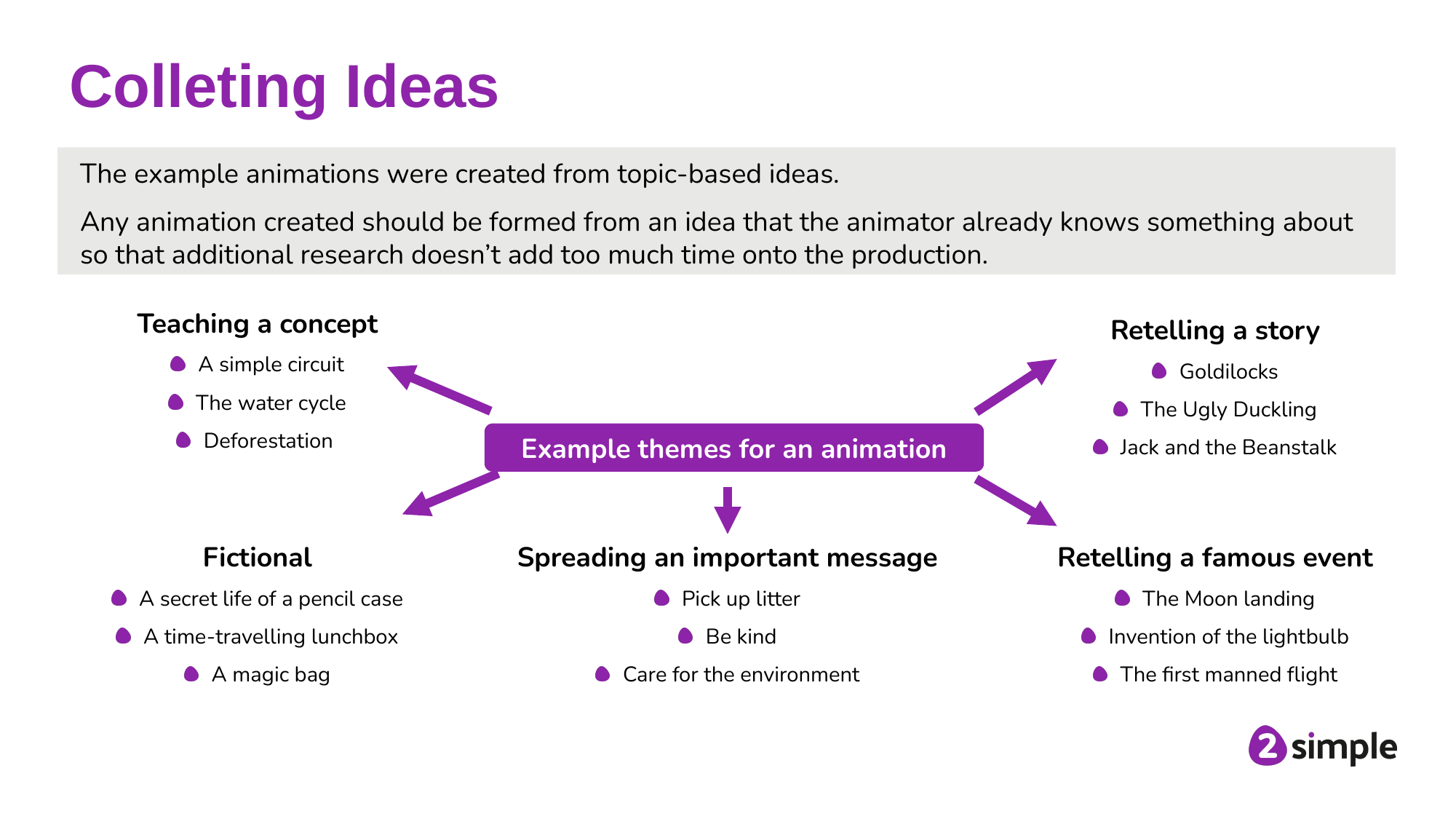

# Colleting Ideas
The example animations were created from topic-based ideas.
Any animation created should be formed from an idea that the animator already knows something about so that additional research doesn’t add too much time onto the production.
Teaching a concept
A simple circuit
The water cycle
Deforestation
Retelling a story
Goldilocks
The Ugly Duckling
Jack and the Beanstalk
Example themes for an animation
Fictional
A secret life of a pencil case
A time-travelling lunchbox
A magic bag
Spreading an important message
Pick up litter
Be kind
Care for the environment
Retelling a famous event
The Moon landing
Invention of the lightbulb
The first manned flight